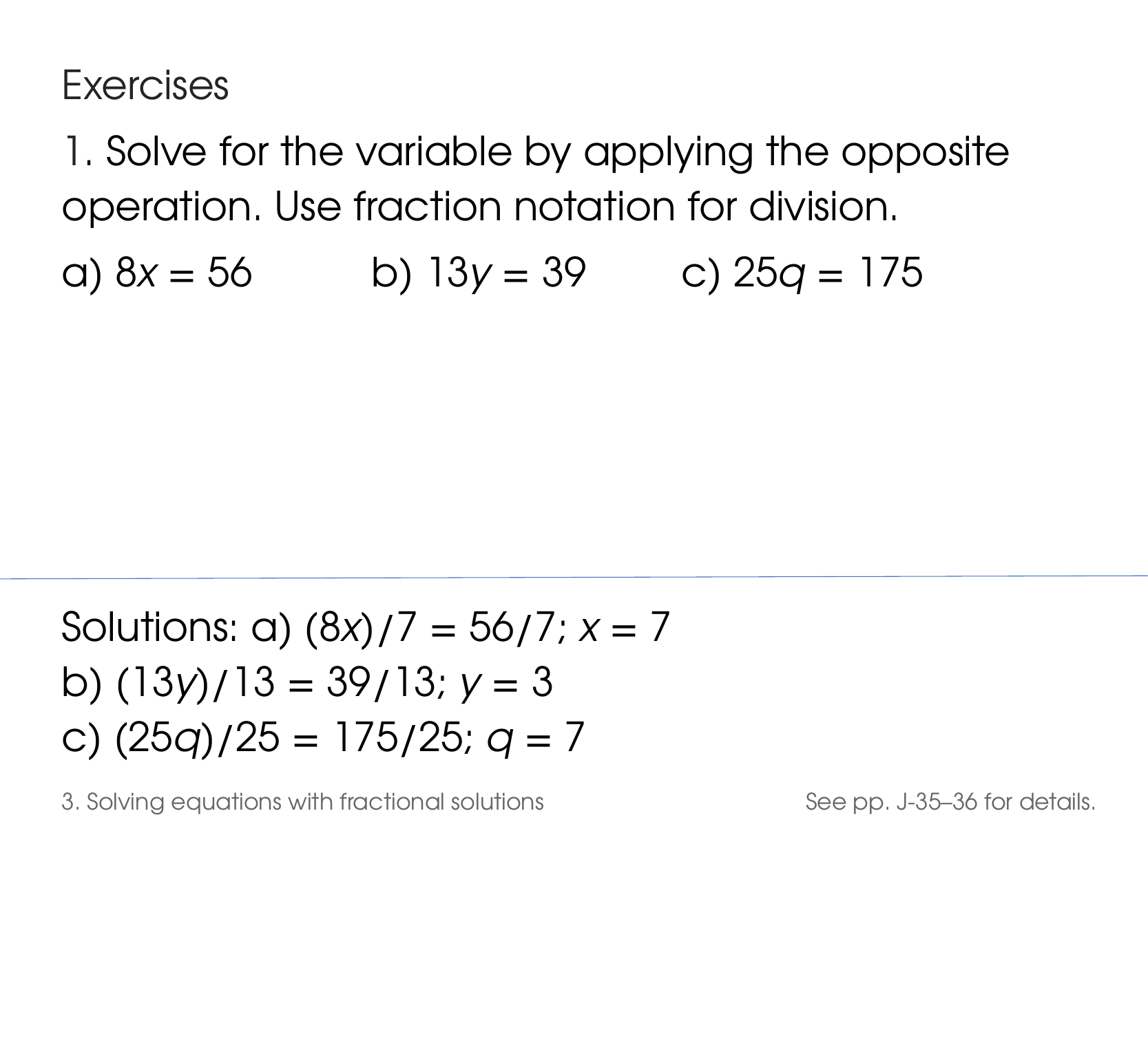

Exercises
1. Solve for the variable by applying the opposite operation. Use fraction notation for division.
a) 8x = 56		b) 13y = 39	c) 25q = 175
​
Solutions: a) (8x)/7 = 56/7; x = 7
​b) (13y)/13 = 39/13; y = 3
c) (25q)/25 = 175/25; q = 7
3. Solving equations with fractional solutions
See pp. J-35–36 for details.